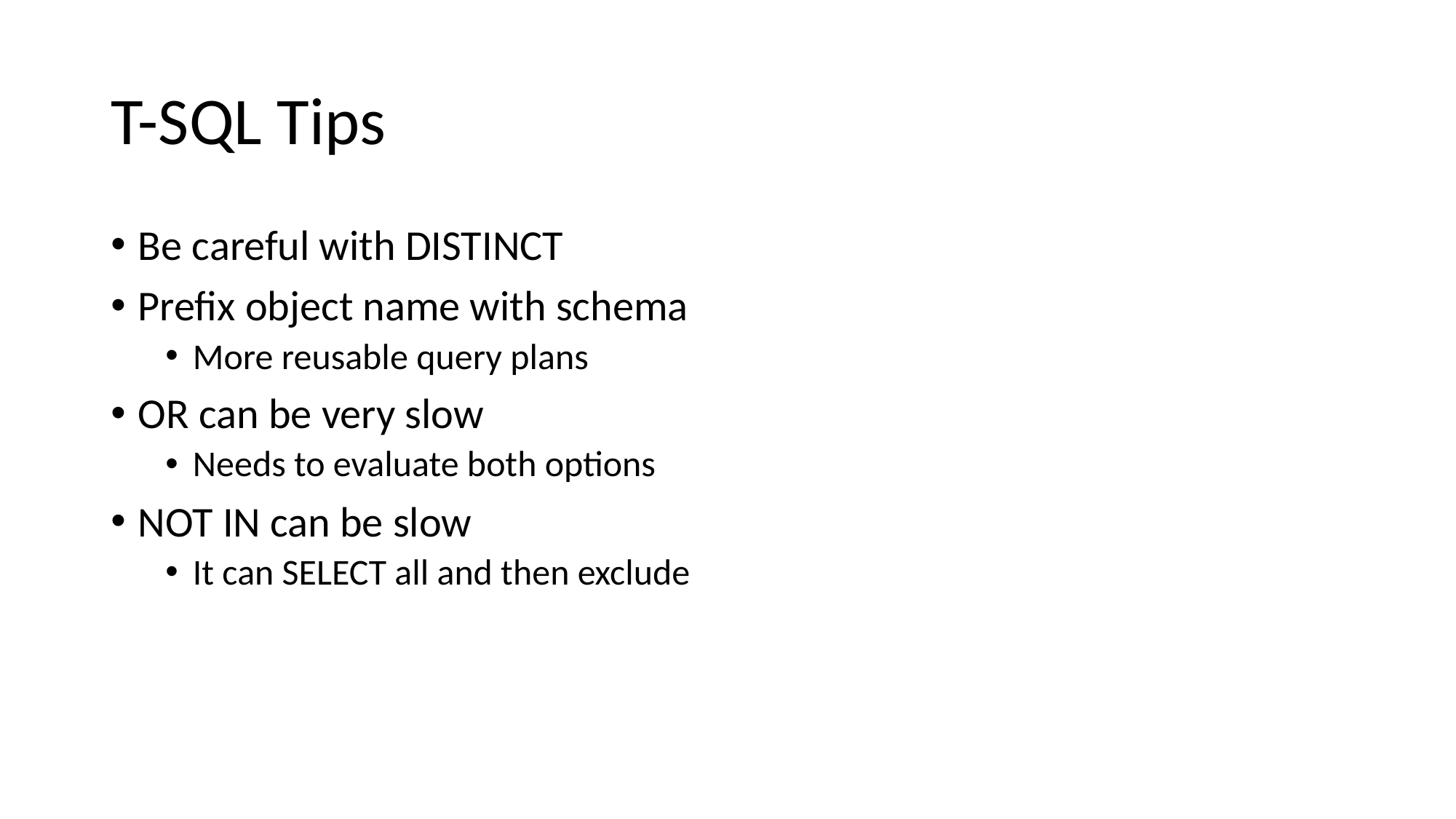

# T-SQL Tips
Be careful with DISTINCT
Prefix object name with schema
More reusable query plans
OR can be very slow
Needs to evaluate both options
NOT IN can be slow
It can SELECT all and then exclude